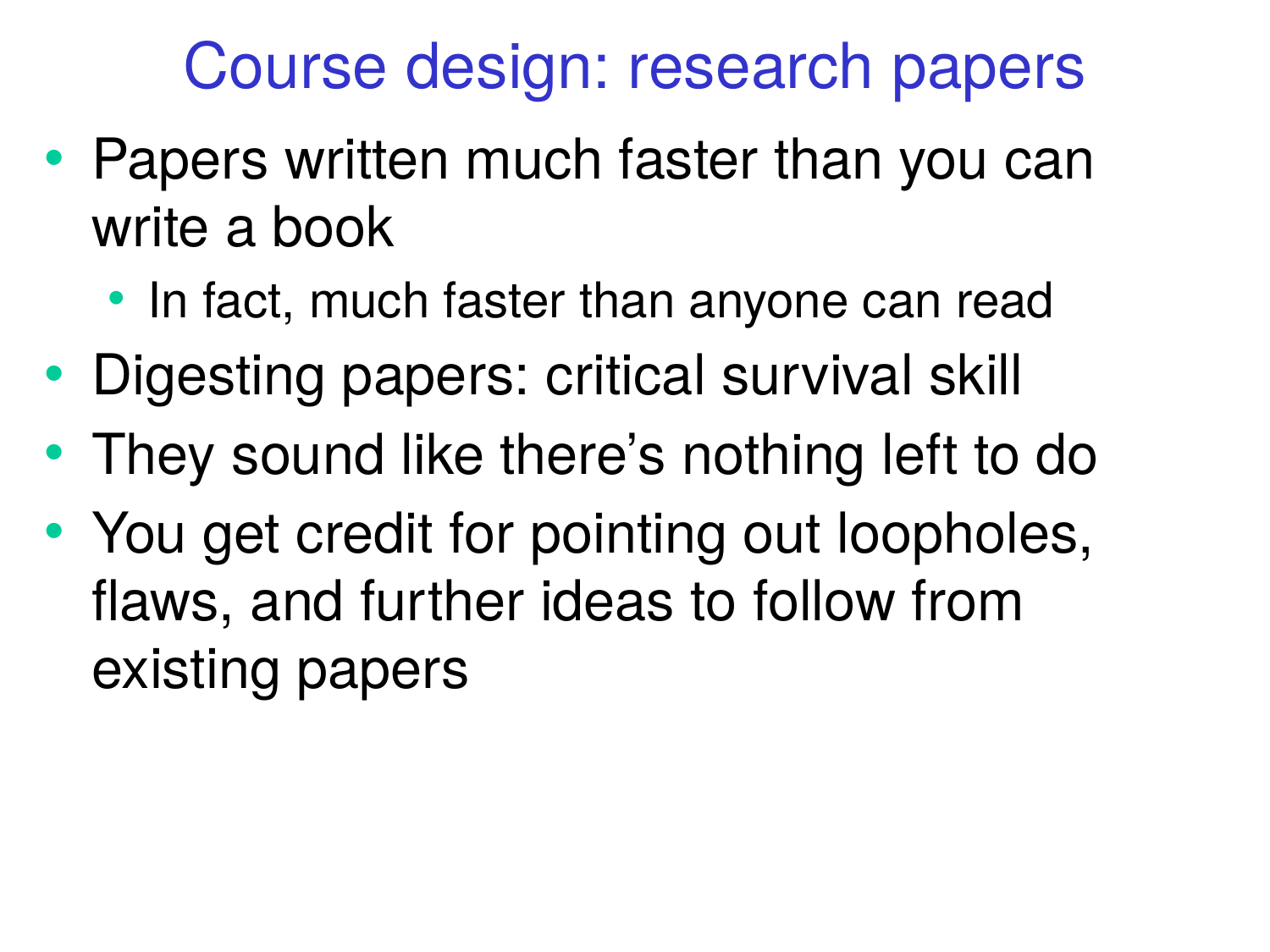

# Course design: research papers
Papers written much faster than you can write a book
In fact, much faster than anyone can read
Digesting papers: critical survival skill
They sound like there’s nothing left to do
You get credit for pointing out loopholes, flaws, and further ideas to follow from existing papers